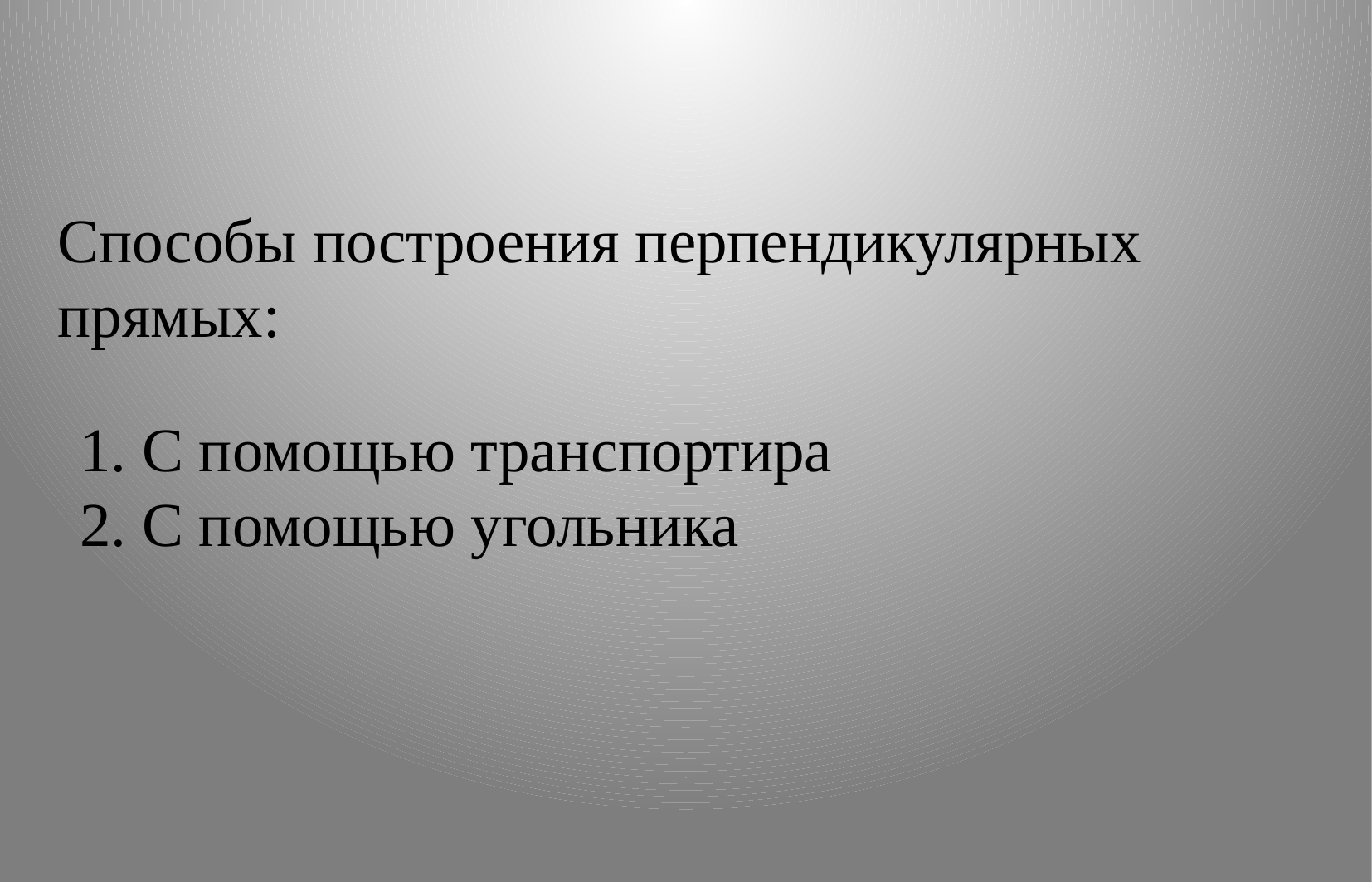

# Способы построения перпендикулярных прямых:
 С помощью транспортира
 С помощью угольника